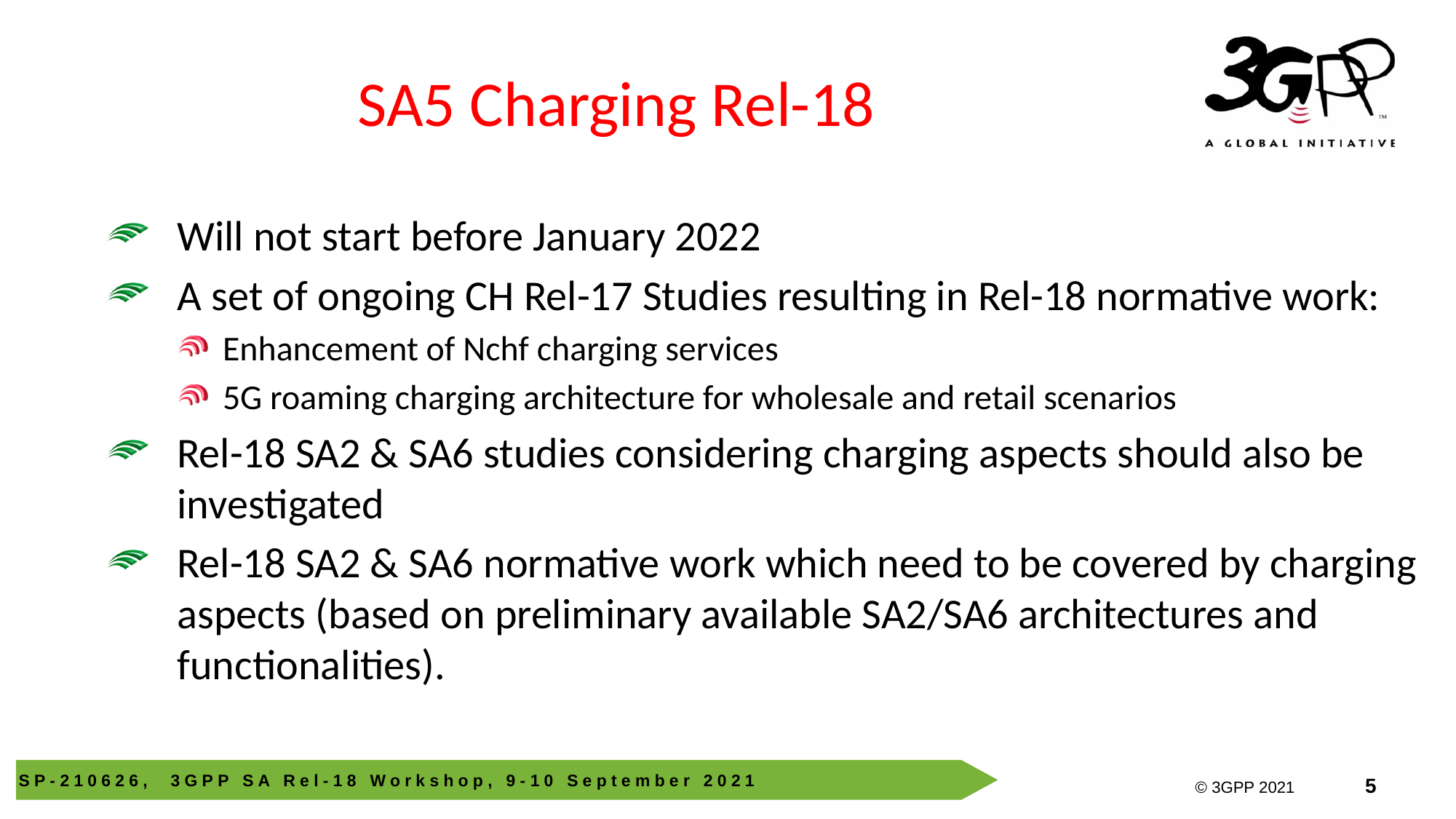

# SA5 Charging Rel-18
Will not start before January 2022
A set of ongoing CH Rel-17 Studies resulting in Rel-18 normative work:
Enhancement of Nchf charging services
5G roaming charging architecture for wholesale and retail scenarios
Rel-18 SA2 & SA6 studies considering charging aspects should also be investigated
Rel-18 SA2 & SA6 normative work which need to be covered by charging aspects (based on preliminary available SA2/SA6 architectures and functionalities).